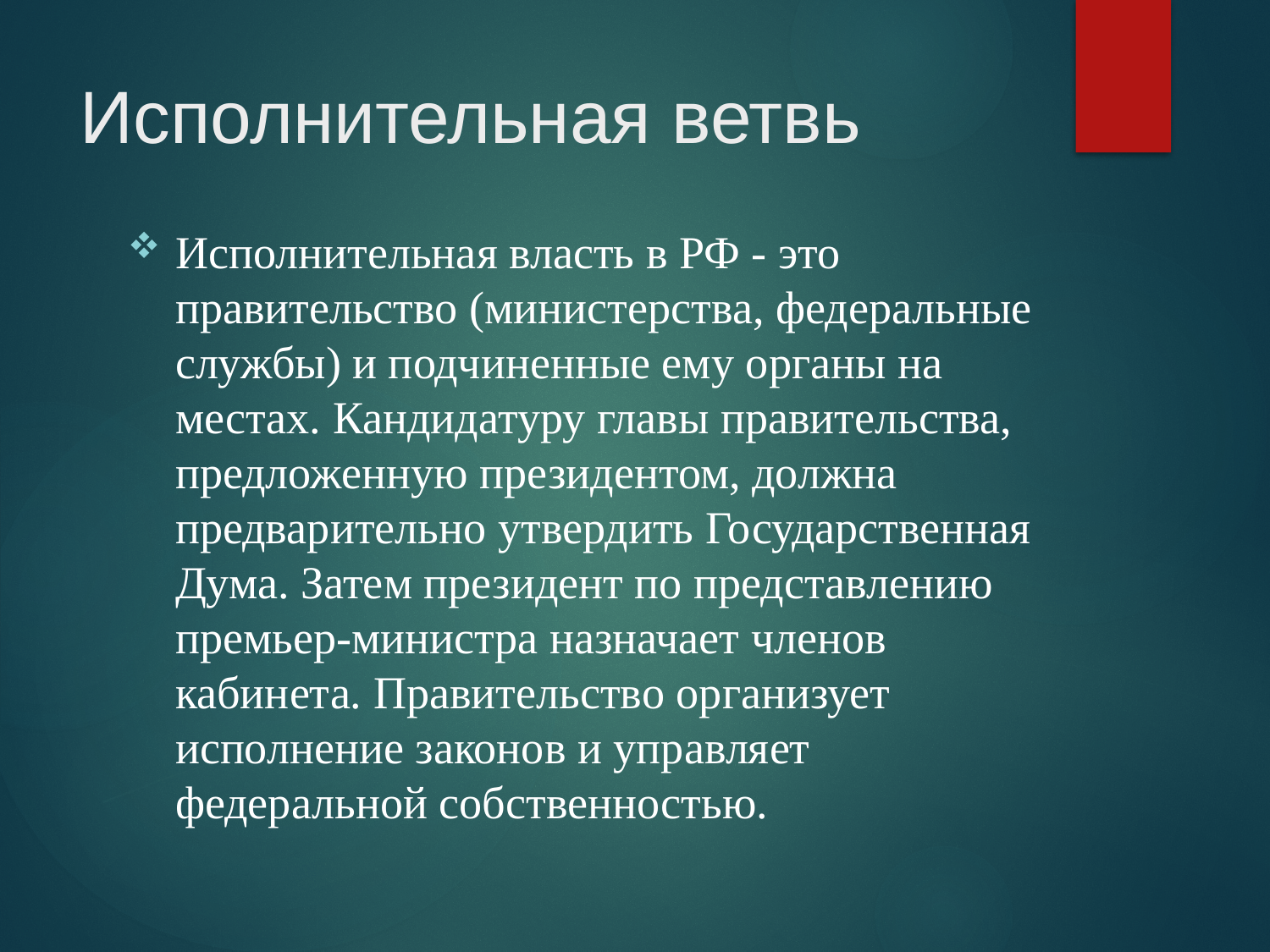

# Исполнительная ветвь
Исполнительная власть в РФ - это правительство (министерства, федеральные службы) и подчиненные ему органы на местах. Кандидатуру главы правительства, предложенную президентом, должна предварительно утвердить Государственная Дума. Затем президент по представлению премьер-министра назначает членов кабинета. Правительство организует исполнение законов и управляет федеральной собственностью.